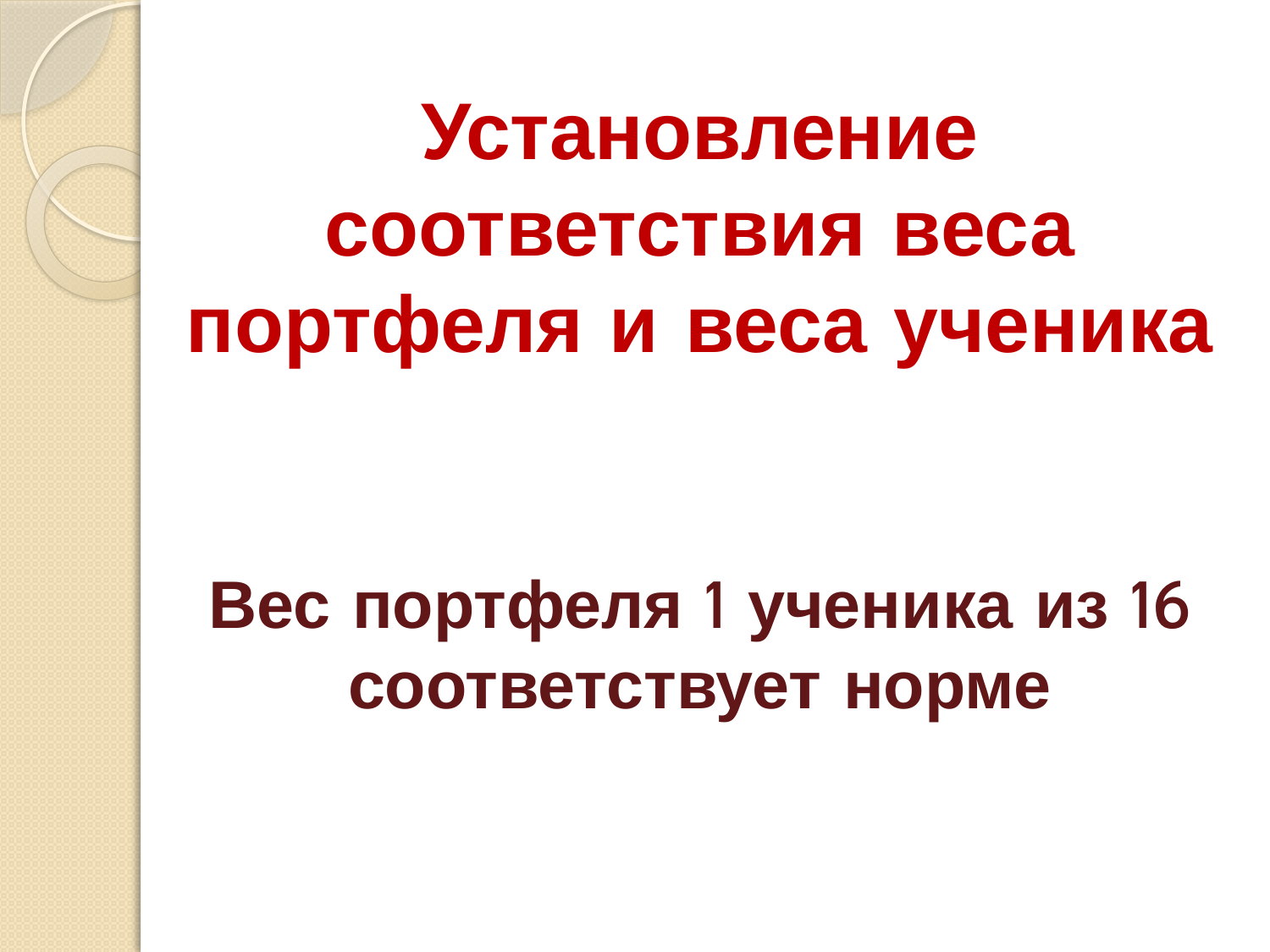

# Установление соответствия веса портфеля и веса ученика Вес портфеля 1 ученика из 16 соответствует норме